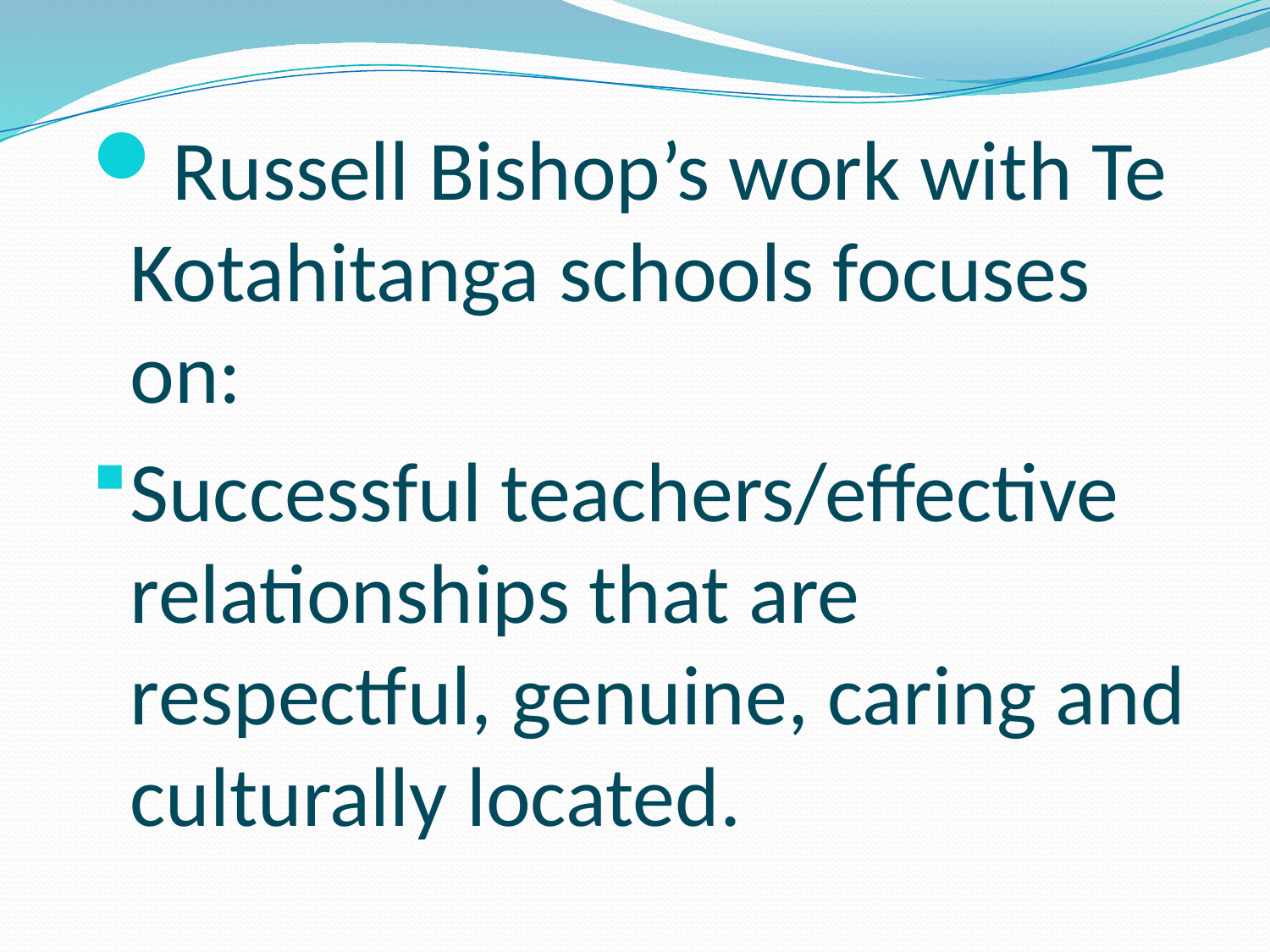

Russell Bishop’s work with Te Kotahitanga schools focuses on:
Successful teachers/effective relationships that are respectful, genuine, caring and culturally located.